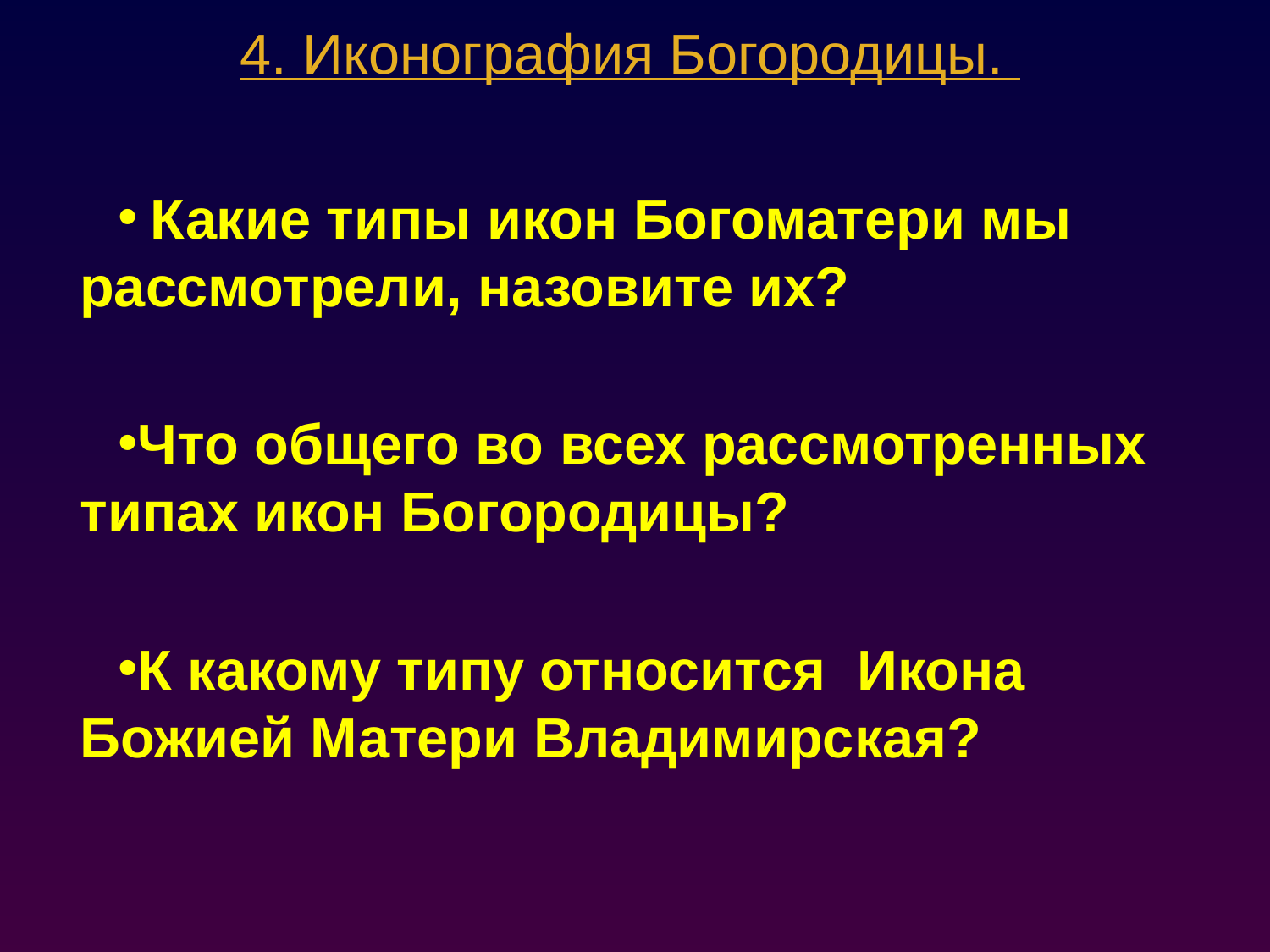

4. Иконография Богородицы.
 Какие типы икон Богоматери мы рассмотрели, назовите их?

Что общего во всех рассмотренных типах икон Богородицы?

К какому типу относится  Икона Божией Матери Владимирская?